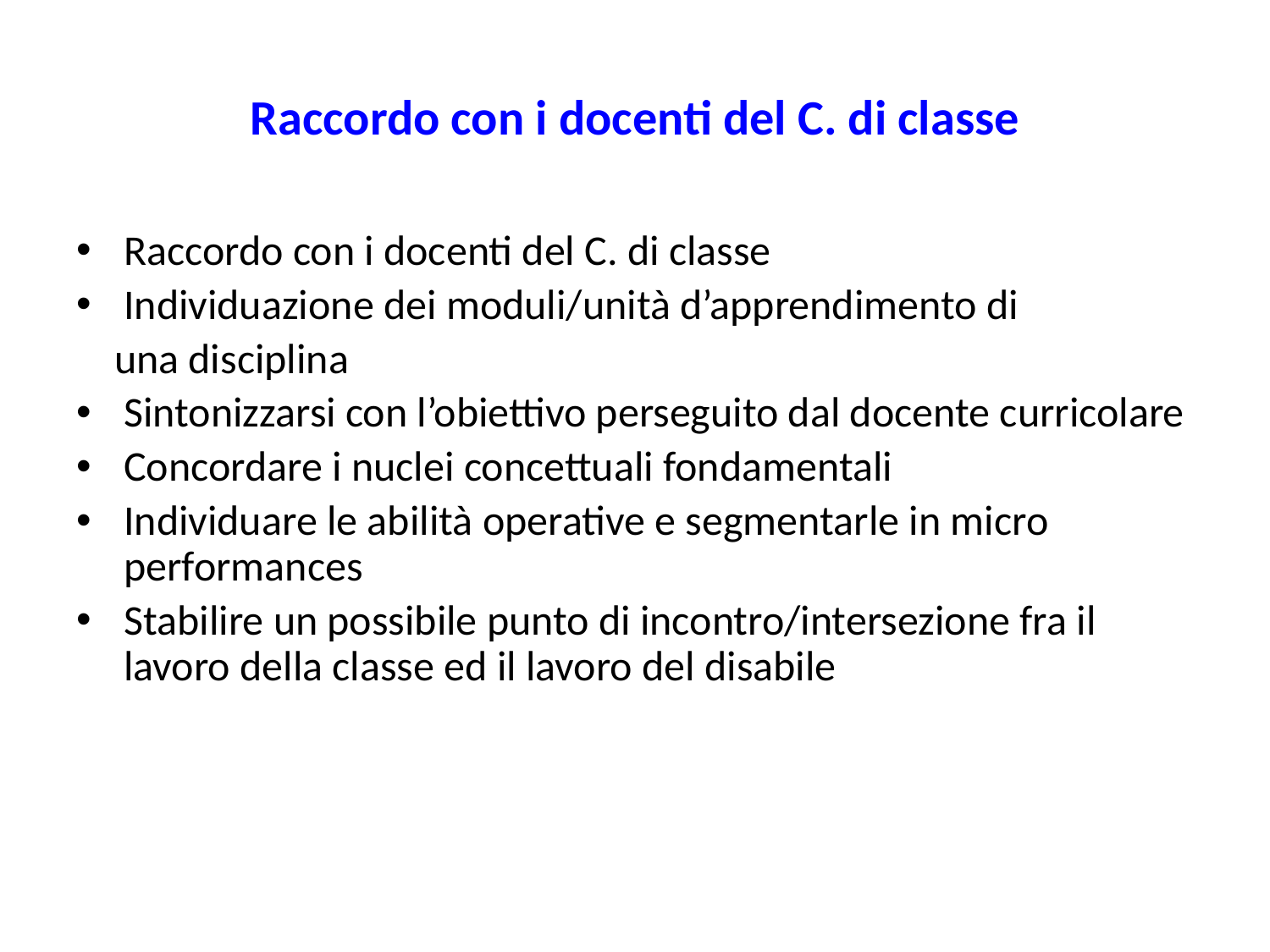

# Raccordo con i docenti del C. di classe
Raccordo con i docenti del C. di classe
Individuazione dei moduli/unità d’apprendimento di
    una disciplina
Sintonizzarsi con l’obiettivo perseguito dal docente curricolare
Concordare i nuclei concettuali fondamentali
Individuare le abilità operative e segmentarle in micro performances
Stabilire un possibile punto di incontro/intersezione fra il lavoro della classe ed il lavoro del disabile